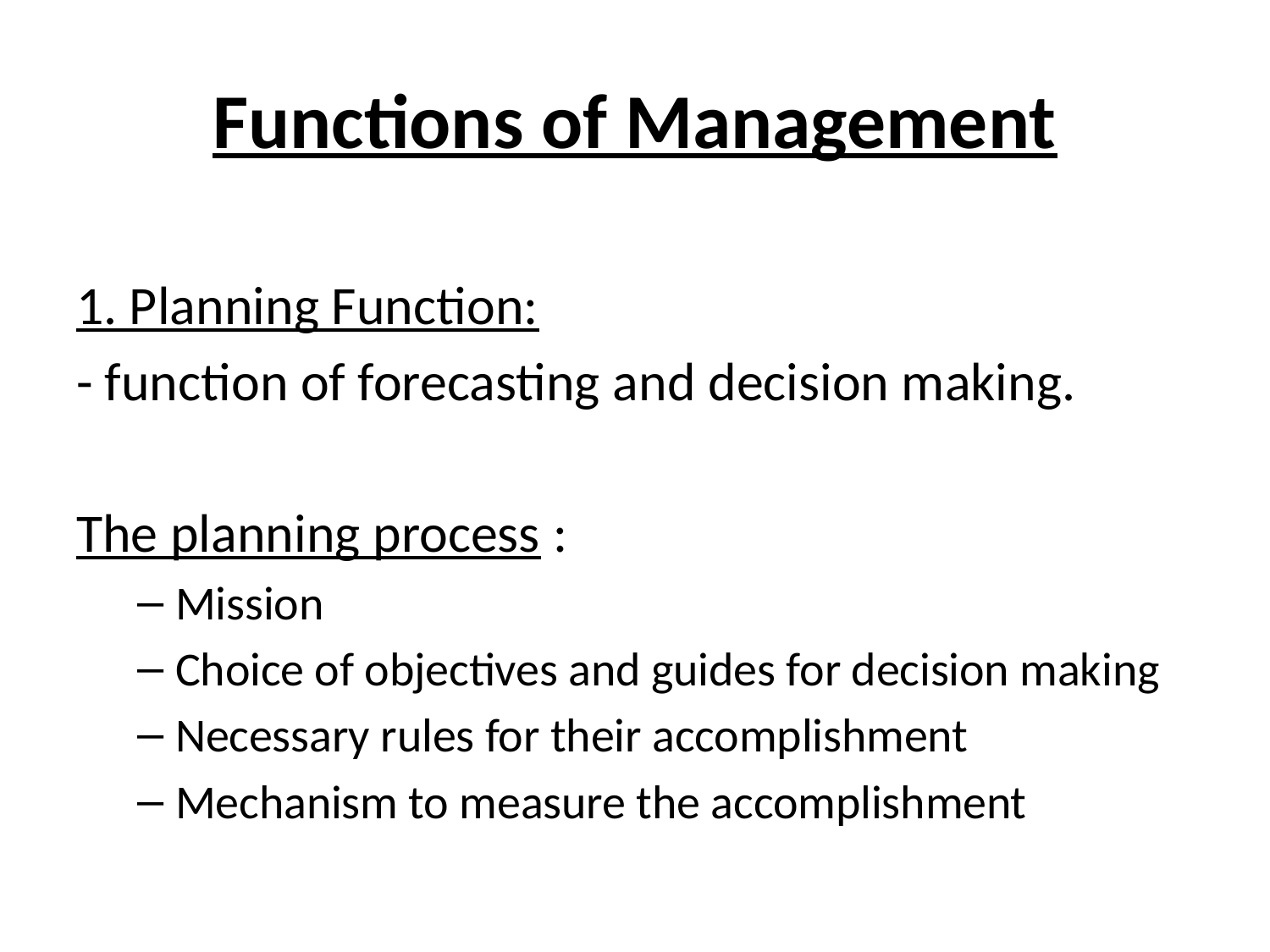

# Functions of Management
1. Planning Function:
- function of forecasting and decision making.

The planning process :
Mission
Choice of objectives and guides for decision making
Necessary rules for their accomplishment
Mechanism to measure the accomplishment